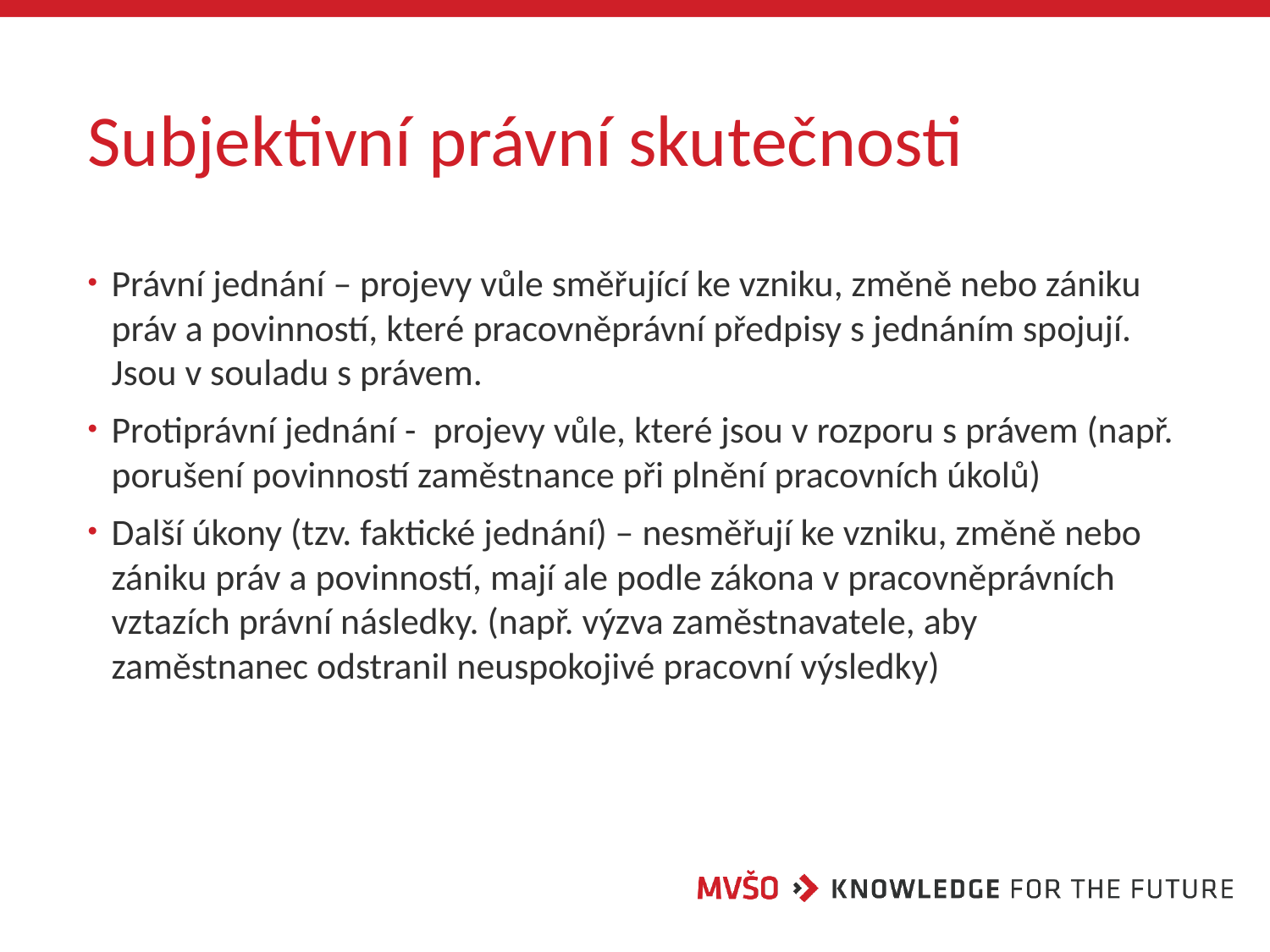

# Subjektivní právní skutečnosti
Právní jednání – projevy vůle směřující ke vzniku, změně nebo zániku práv a povinností, které pracovněprávní předpisy s jednáním spojují. Jsou v souladu s právem.
Protiprávní jednání -  projevy vůle, které jsou v rozporu s právem (např. porušení povinností zaměstnance při plnění pracovních úkolů)
Další úkony (tzv. faktické jednání) – nesměřují ke vzniku, změně nebo zániku práv a povinností, mají ale podle zákona v pracovněprávních vztazích právní následky. (např. výzva zaměstnavatele, aby zaměstnanec odstranil neuspokojivé pracovní výsledky)